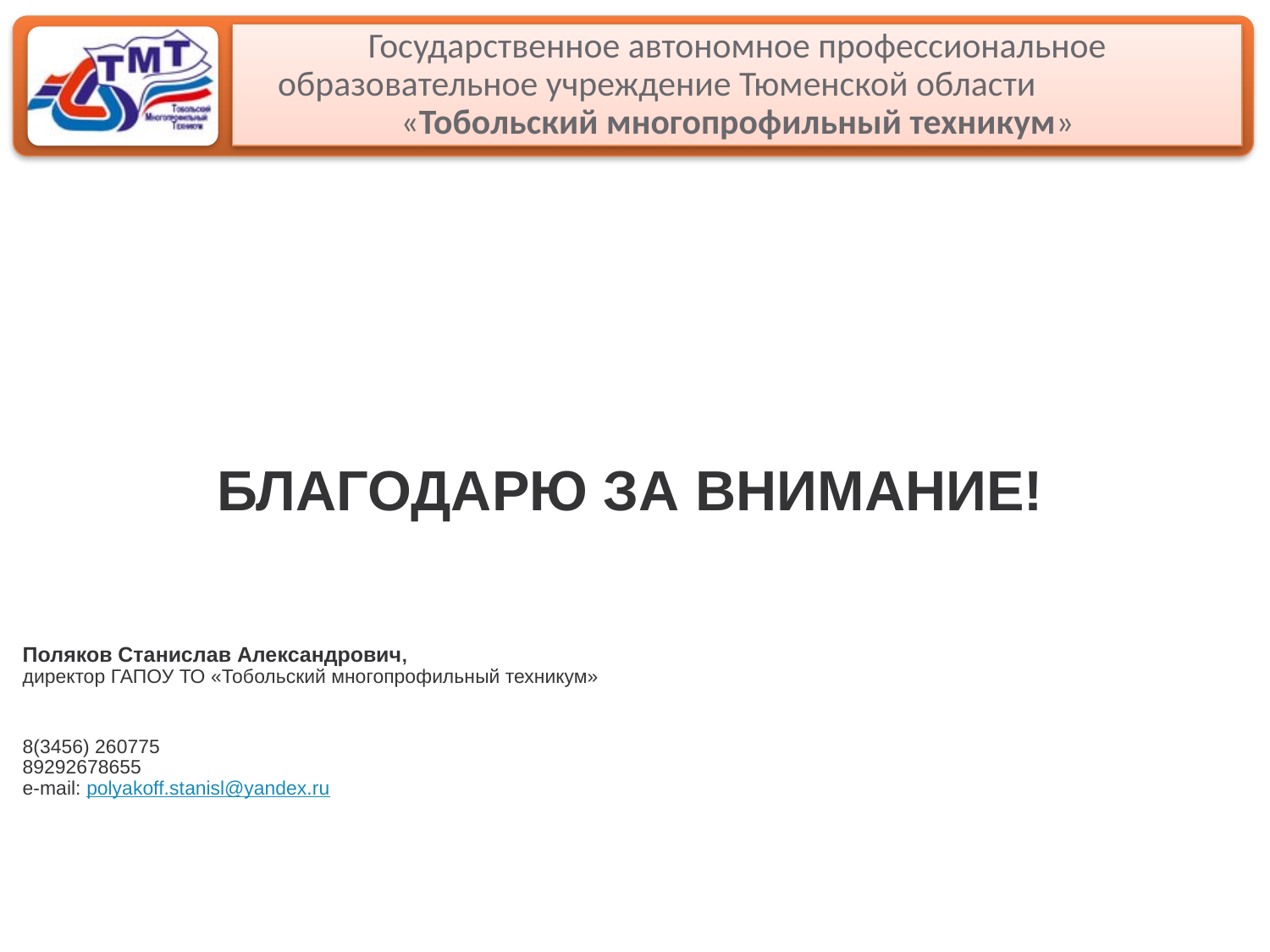

Государственное автономное профессиональное образовательное учреждение Тюменской области                     «Тобольский многопрофильный техникум»

#
БЛАГОДАРЮ ЗА ВНИМАНИЕ!

Поляков Станислав Александрович,
директор ГАПОУ ТО «Тобольский многопрофильный техникум»
8(3456) 260775
89292678655
e-mail: polyakoff.stanisl@yandex.ru